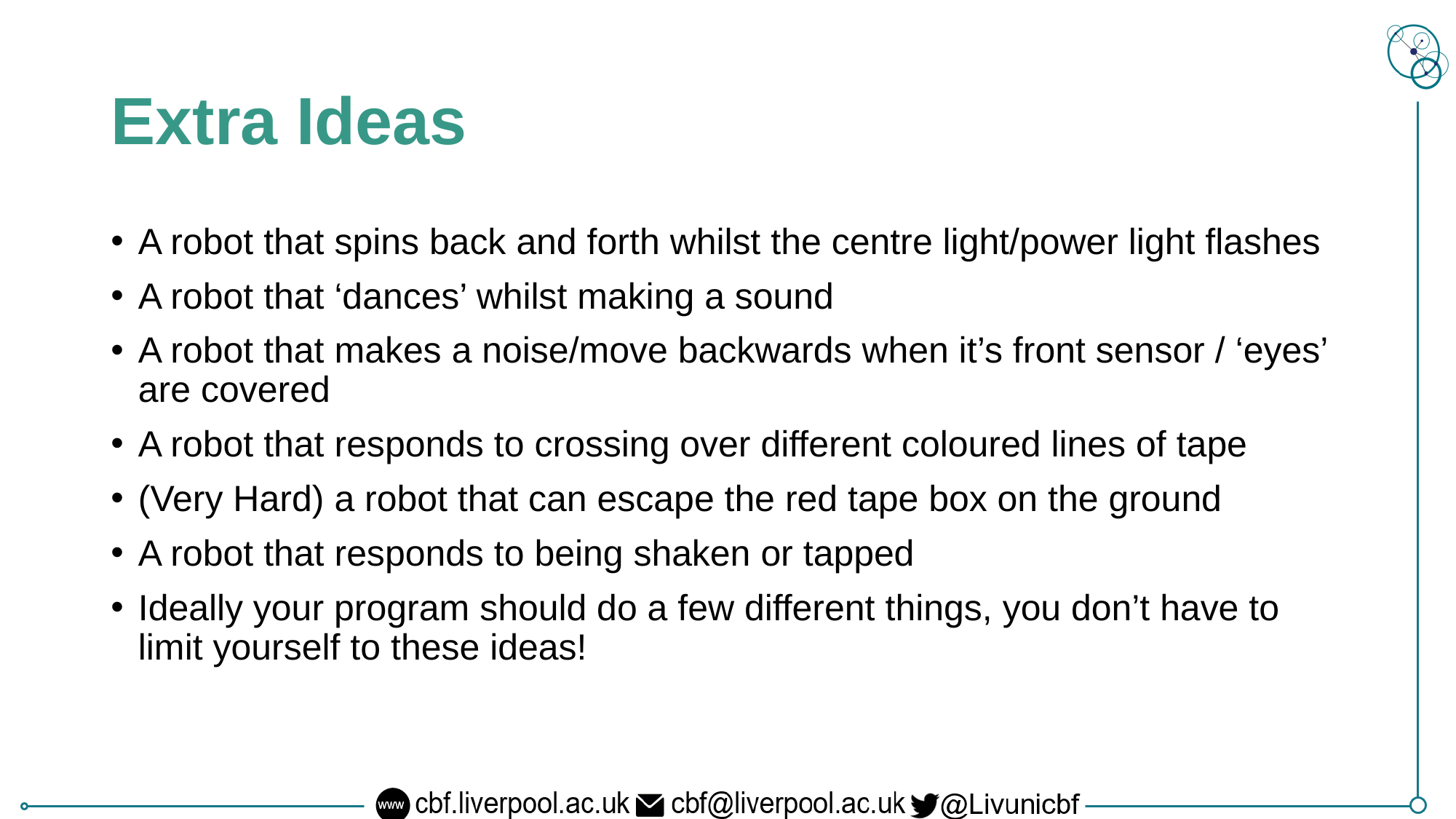

# Extra Ideas
A robot that spins back and forth whilst the centre light/power light flashes
A robot that ‘dances’ whilst making a sound
A robot that makes a noise/move backwards when it’s front sensor / ‘eyes’ are covered
A robot that responds to crossing over different coloured lines of tape
(Very Hard) a robot that can escape the red tape box on the ground
A robot that responds to being shaken or tapped
Ideally your program should do a few different things, you don’t have to limit yourself to these ideas!